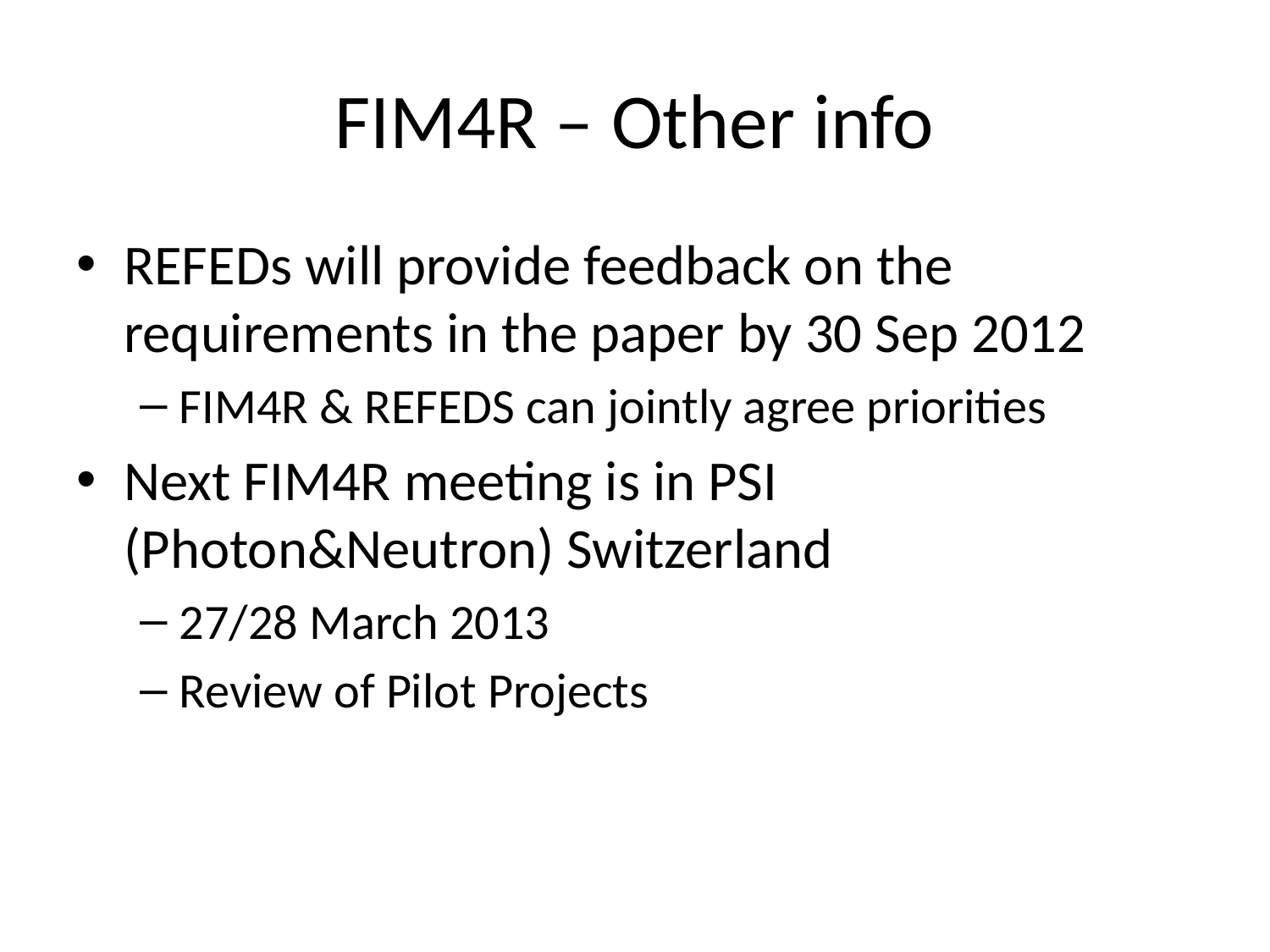

# FIM4R – Other info
REFEDs will provide feedback on the requirements in the paper by 30 Sep 2012
FIM4R & REFEDS can jointly agree priorities
Next FIM4R meeting is in PSI (Photon&Neutron) Switzerland
27/28 March 2013
Review of Pilot Projects